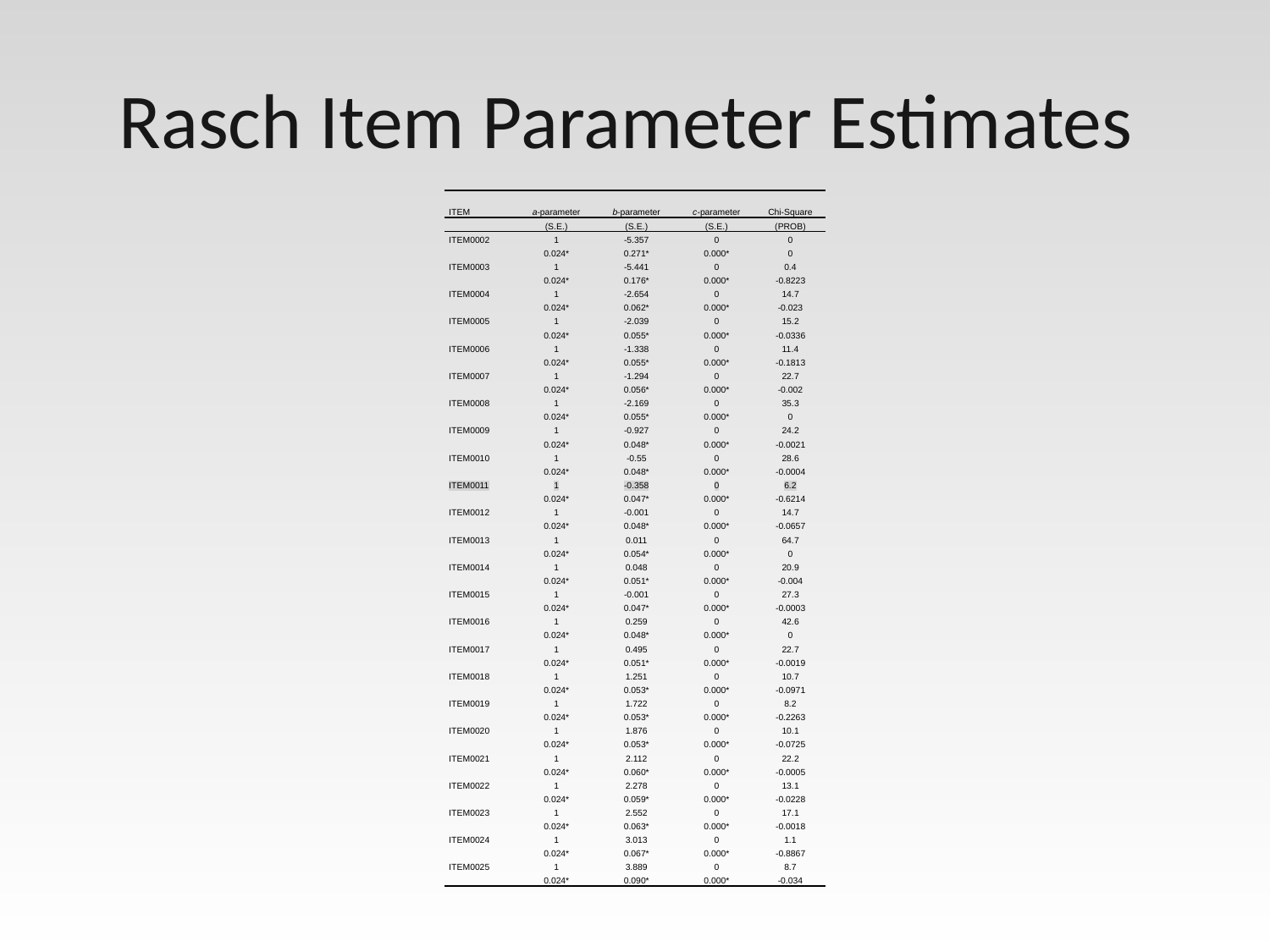

# Rasch Item Parameter Estimates
| ITEM | a-parameter | b-parameter | c-parameter | Chi-Square |
| --- | --- | --- | --- | --- |
|  | (S.E.) | (S.E.) | (S.E.) | (PROB) |
| ITEM0002 | 1 | -5.357 | 0 | 0 |
|  | 0.024\* | 0.271\* | 0.000\* | 0 |
| ITEM0003 | 1 | -5.441 | 0 | 0.4 |
|  | 0.024\* | 0.176\* | 0.000\* | -0.8223 |
| ITEM0004 | 1 | -2.654 | 0 | 14.7 |
|  | 0.024\* | 0.062\* | 0.000\* | -0.023 |
| ITEM0005 | 1 | -2.039 | 0 | 15.2 |
|  | 0.024\* | 0.055\* | 0.000\* | -0.0336 |
| ITEM0006 | 1 | -1.338 | 0 | 11.4 |
|  | 0.024\* | 0.055\* | 0.000\* | -0.1813 |
| ITEM0007 | 1 | -1.294 | 0 | 22.7 |
|  | 0.024\* | 0.056\* | 0.000\* | -0.002 |
| ITEM0008 | 1 | -2.169 | 0 | 35.3 |
|  | 0.024\* | 0.055\* | 0.000\* | 0 |
| ITEM0009 | 1 | -0.927 | 0 | 24.2 |
|  | 0.024\* | 0.048\* | 0.000\* | -0.0021 |
| ITEM0010 | 1 | -0.55 | 0 | 28.6 |
|  | 0.024\* | 0.048\* | 0.000\* | -0.0004 |
| ITEM0011 | 1 | -0.358 | 0 | 6.2 |
|  | 0.024\* | 0.047\* | 0.000\* | -0.6214 |
| ITEM0012 | 1 | -0.001 | 0 | 14.7 |
|  | 0.024\* | 0.048\* | 0.000\* | -0.0657 |
| ITEM0013 | 1 | 0.011 | 0 | 64.7 |
|  | 0.024\* | 0.054\* | 0.000\* | 0 |
| ITEM0014 | 1 | 0.048 | 0 | 20.9 |
|  | 0.024\* | 0.051\* | 0.000\* | -0.004 |
| ITEM0015 | 1 | -0.001 | 0 | 27.3 |
|  | 0.024\* | 0.047\* | 0.000\* | -0.0003 |
| ITEM0016 | 1 | 0.259 | 0 | 42.6 |
|  | 0.024\* | 0.048\* | 0.000\* | 0 |
| ITEM0017 | 1 | 0.495 | 0 | 22.7 |
|  | 0.024\* | 0.051\* | 0.000\* | -0.0019 |
| ITEM0018 | 1 | 1.251 | 0 | 10.7 |
|  | 0.024\* | 0.053\* | 0.000\* | -0.0971 |
| ITEM0019 | 1 | 1.722 | 0 | 8.2 |
|  | 0.024\* | 0.053\* | 0.000\* | -0.2263 |
| ITEM0020 | 1 | 1.876 | 0 | 10.1 |
|  | 0.024\* | 0.053\* | 0.000\* | -0.0725 |
| ITEM0021 | 1 | 2.112 | 0 | 22.2 |
|  | 0.024\* | 0.060\* | 0.000\* | -0.0005 |
| ITEM0022 | 1 | 2.278 | 0 | 13.1 |
|  | 0.024\* | 0.059\* | 0.000\* | -0.0228 |
| ITEM0023 | 1 | 2.552 | 0 | 17.1 |
|  | 0.024\* | 0.063\* | 0.000\* | -0.0018 |
| ITEM0024 | 1 | 3.013 | 0 | 1.1 |
|  | 0.024\* | 0.067\* | 0.000\* | -0.8867 |
| ITEM0025 | 1 | 3.889 | 0 | 8.7 |
|  | 0.024\* | 0.090\* | 0.000\* | -0.034 |